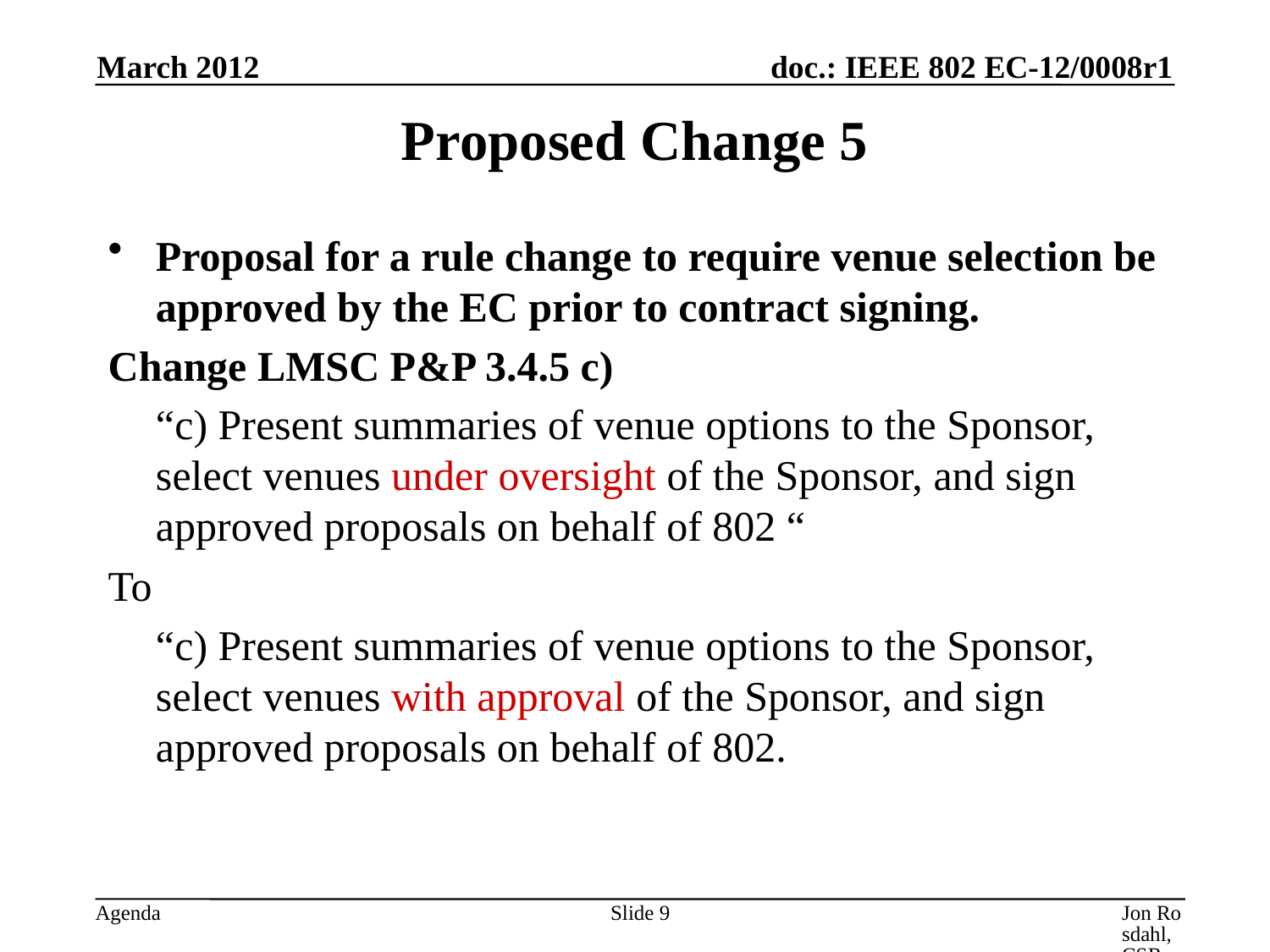

March 2012
# Proposed Change 5
Proposal for a rule change to require venue selection be approved by the EC prior to contract signing.
Change LMSC P&P 3.4.5 c)
	“c) Present summaries of venue options to the Sponsor, select venues under oversight of the Sponsor, and sign approved proposals on behalf of 802 “
To
	“c) Present summaries of venue options to the Sponsor, select venues with approval of the Sponsor, and sign approved proposals on behalf of 802.
Slide 9
Jon Rosdahl, CSR